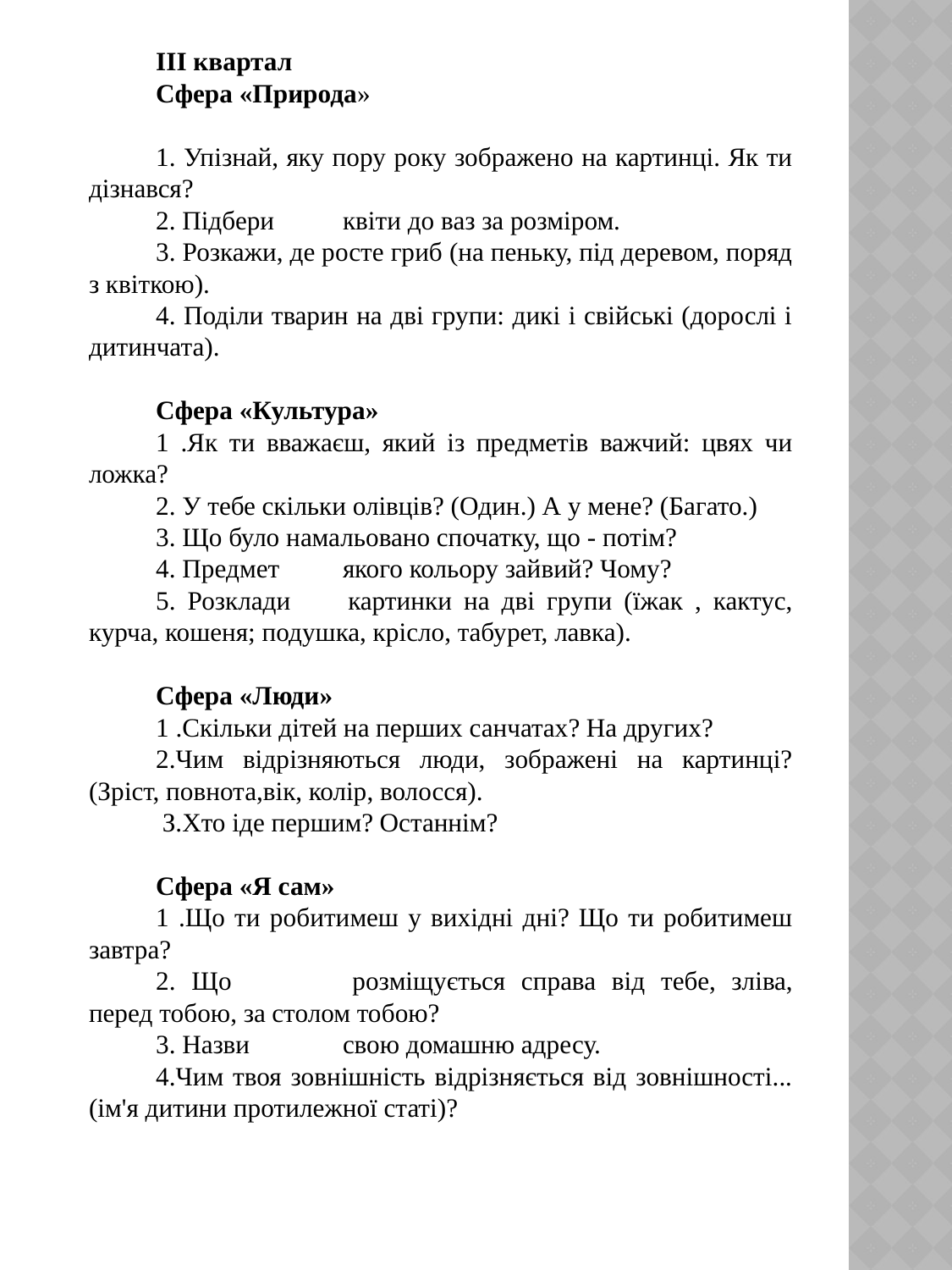

III квартал
Сфера «Природа»

1. Упізнай, яку пору року зображено на картинці. Як ти дізнався?
2. Підбери	квіти до ваз за розміром.
3. Розкажи, де росте гриб (на пеньку, під деревом, поряд з квіткою).
4. Поділи тварин на дві групи: дикі і свійські (дорослі і дитинчата).

Сфера «Культура»
1 .Як ти вважаєш, який із предметів важчий: цвях чи ложка?
2. У тебе скільки олівців? (Один.) А у мене? (Багато.)
3. Що було намальовано спочатку, що - потім?
4. Предмет	якого кольору зайвий? Чому?
5. Розклади	картинки на дві групи (їжак , кактус, курча, кошеня; подушка, крісло, табурет, лавка).

Сфера «Люди»
1 .Скільки дітей на перших санчатах? На других?
2.Чим відрізняються люди, зображені на картинці? (Зріст, повнота,вік, колір, волосся).
 З.Хто іде першим? Останнім?

Сфера «Я сам»
1 .Що ти робитимеш у вихідні дні? Що ти робитимеш завтра?
2. Що	розміщується справа від тебе, зліва, перед тобою, за столом тобою?
3. Назви	свою домашню адресу.
4.Чим твоя зовнішність відрізняється від зовнішності...(ім'я дитини протилежної статі)?